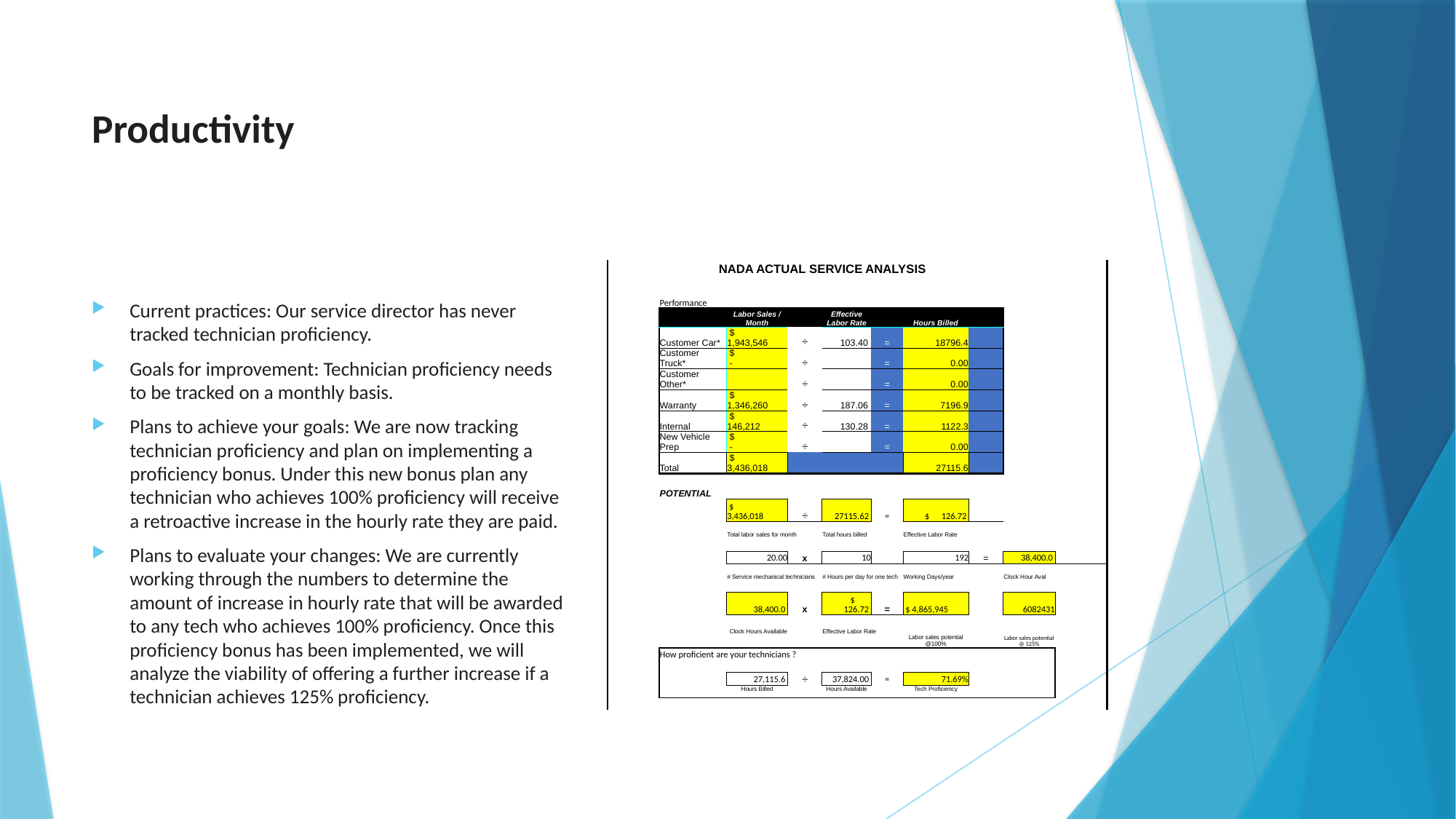

# Productivity

Current practices: Our service director has never tracked technician proficiency.
Goals for improvement: Technician proficiency needs to be tracked on a monthly basis.
Plans to achieve your goals: We are now tracking technician proficiency and plan on implementing a proficiency bonus. Under this new bonus plan any technician who achieves 100% proficiency will receive a retroactive increase in the hourly rate they are paid.
Plans to evaluate your changes: We are currently working through the numbers to determine the amount of increase in hourly rate that will be awarded to any tech who achieves 100% proficiency. Once this proficiency bonus has been implemented, we will analyze the viability of offering a further increase if a technician achieves 125% proficiency.

|  | NADA ACTUAL SERVICE ANALYSIS |  |  |  |  |  |  |  |  |
| --- | --- | --- | --- | --- | --- | --- | --- | --- | --- |
|  | Performance |  |  |  |  |  |  |  |  |
|  |  | Labor Sales / Month |  | Effective Labor Rate |  | Hours Billed |  |  |  |
|  | Customer Car\* | $ 1,943,546 | ÷ | 103.40 | = | 18796.4 |  |  |  |
|  | Customer Truck\* | $ - | ÷ |  | = | 0.00 |  |  |  |
|  | Customer Other\* |  | ÷ |  | = | 0.00 |  |  |  |
|  | Warranty | $ 1,346,260 | ÷ | 187.06 | = | 7196.9 |  |  |  |
|  | Internal | $ 146,212 | ÷ | 130.28 | = | 1122.3 |  |  |  |
|  | New Vehicle Prep | $ - | ÷ |  | = | 0.00 |  |  |  |
|  | Total | $ 3,436,018 |  |  |  | 27115.6 |  |  |  |
|  |  |  |  |  |  |  |  |  |  |
|  | POTENTIAL |  |  |  |  |  |  |  |  |
|  |  | $ 3,436,018 | ÷ | 27115.62 | = | $ 126.72 |  |  |  |
|  |  | Total labor sales for month |  | Total hours billed |  | Effective Labor Rate |  |  |  |
|  |  |  |  |  |  |  |  |  |  |
|  |  | 20.00 | x | 10 |  | 192 | = | 38,400.0 |  |
|  |  | # Service mechanical technicians |  | # Hours per day for one tech |  | Working Days/year |  | Clock Hour Aval |  |
|  |  |  |  |  |  |  |  |  |  |
|  |  | 38,400.0 | x | $ 126.72 | = | $ 4,865,945 |  | 6082431 |  |
|  |  | Clock Hours Available |  | Effective Labor Rate |  | Labor sales potential @100% |  | Labor sales potential @ 125% |  |
|  |  |  |  |  |  |  |  |  |  |
|  | How proficient are your technicians ? |  |  |  |  |  |  |  |  |
|  |  |  |  |  |  |  |  |  |  |
|  |  | 27,115.6 | ÷ | 37,824.00 | = | 71.69% |  |  |  |
|  |  | Hours Billed |  | Hours Available |  | Tech Proficiency |  |  |  |
|  |  |  |  |  |  |  |  |  |  |